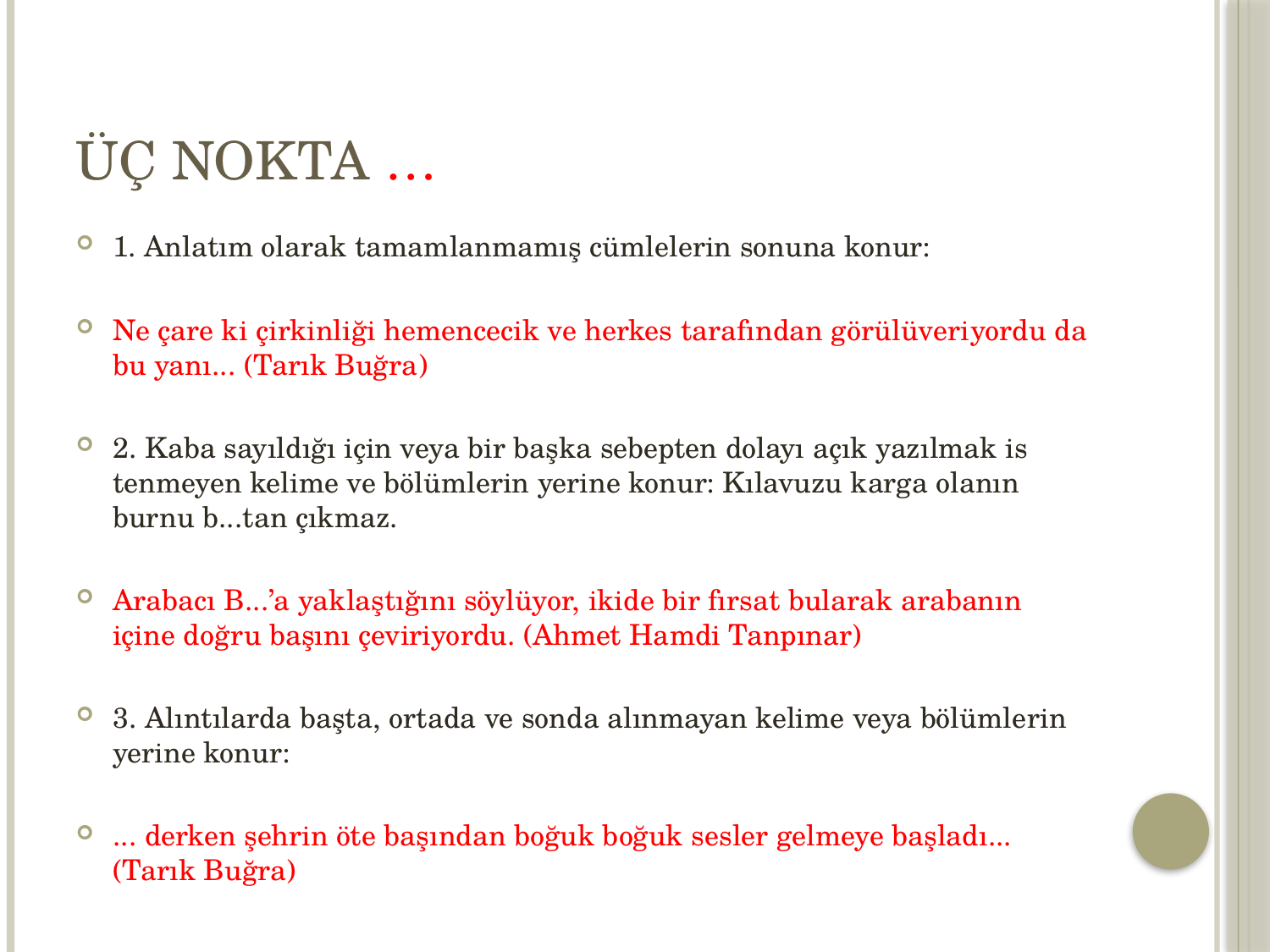

# ÜÇ NOKTA …
1. Anlatım olarak tamamlanmamış cümlelerin sonuna konur:

Ne çare ki çirkinliği hemencecik ve herkes tarafından görülüveri­yordu da bu yanı... (Tarık Buğra)

2. Kaba sayıldığı için veya bir başka sebepten dolayı açık yazılmak is­tenmeyen kelime ve bölümlerin yerine konur: Kılavuzu karga olanın burnu b...tan çıkmaz.

Arabacı B...’a yaklaştığını söylüyor, ikide bir fırsat bularak arabanın içine doğru başını çeviriyordu. (Ahmet Hamdi Tanpınar)

3. Alıntılarda başta, ortada ve sonda alınmayan kelime veya bölümle­rin yerine konur:

... derken şehrin öte başından boğuk boğuk sesler gelmeye başladı... (Tarık Buğra)